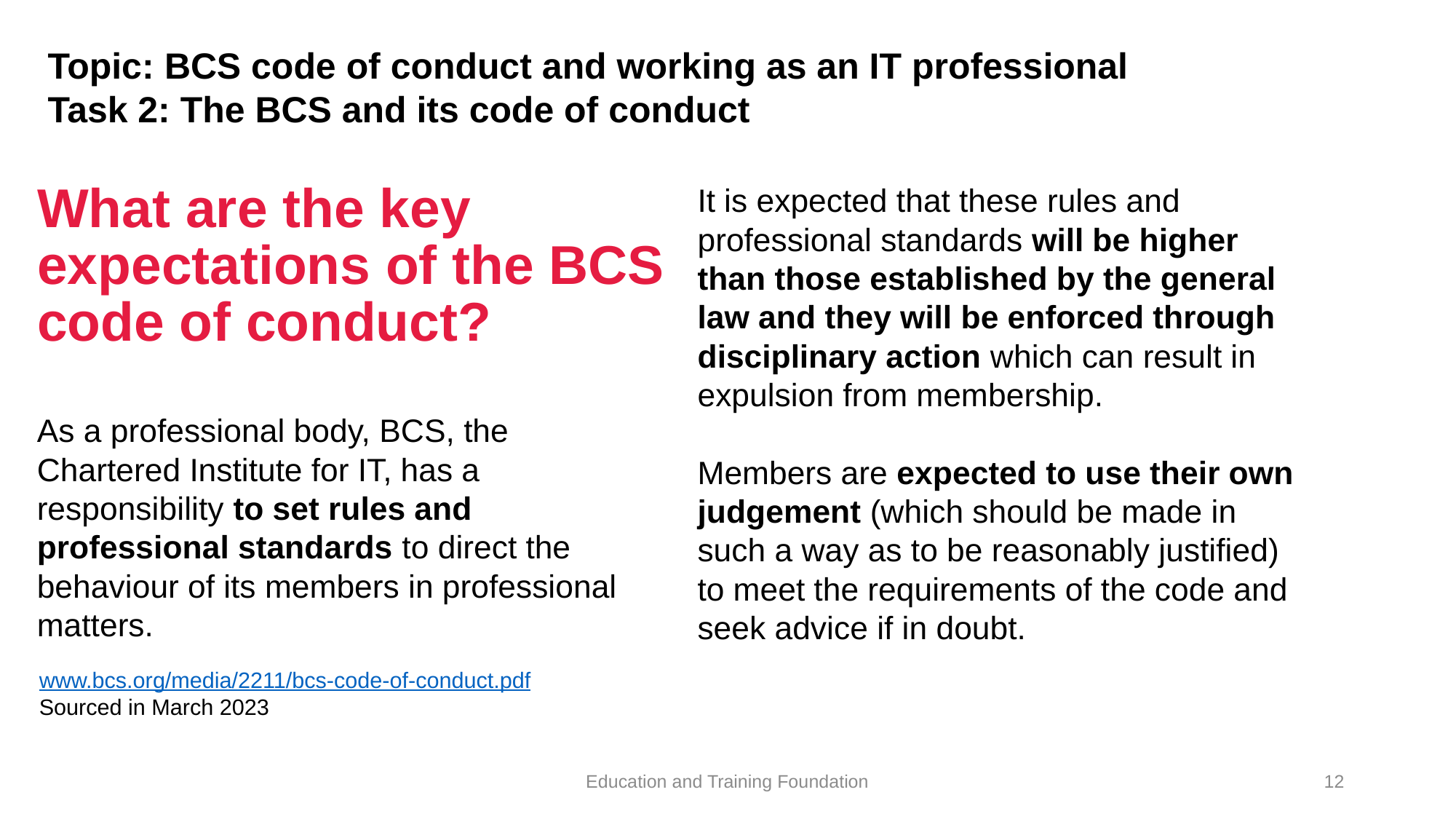

Topic: BCS code of conduct and working as an IT professional
Task 2: The BCS and its code of conduct
It is expected that these rules and professional standards will be higher than those established by the general law and they will be enforced through disciplinary action which can result in expulsion from membership.

Members are expected to use their own judgement (which should be made in such a way as to be reasonably justified) to meet the requirements of the code and seek advice if in doubt.
What are the key expectations of the BCS code of conduct?
As a professional body, BCS, the Chartered Institute for IT, has a responsibility to set rules and professional standards to direct the behaviour of its members in professional matters.
www.bcs.org/media/2211/bcs-code-of-conduct.pdf
Sourced in March 2023
Education and Training Foundation
12